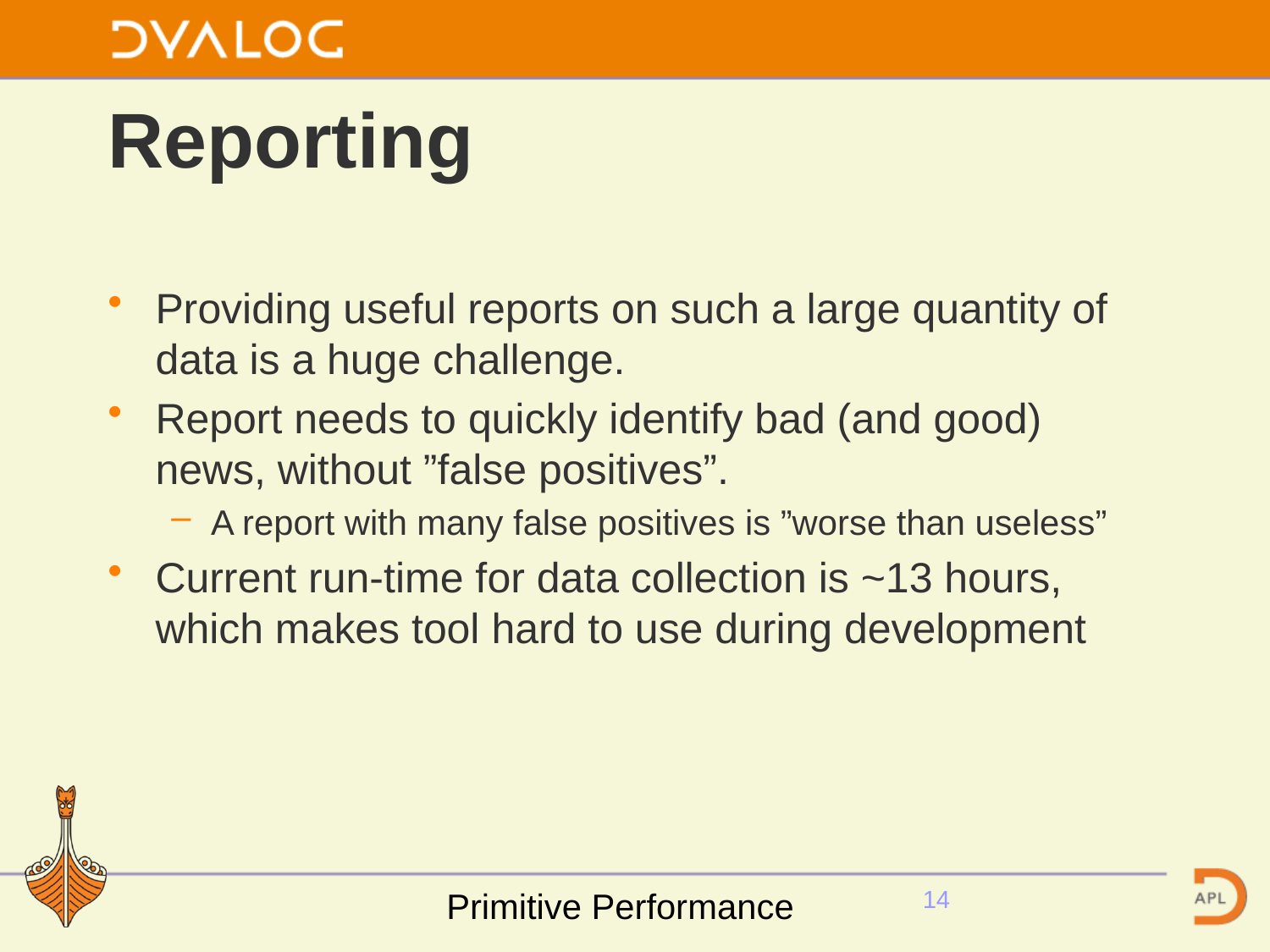

# Reporting
Providing useful reports on such a large quantity of data is a huge challenge.
Report needs to quickly identify bad (and good) news, without ”false positives”.
A report with many false positives is ”worse than useless”
Current run-time for data collection is ~13 hours, which makes tool hard to use during development

Primitive Performance
14